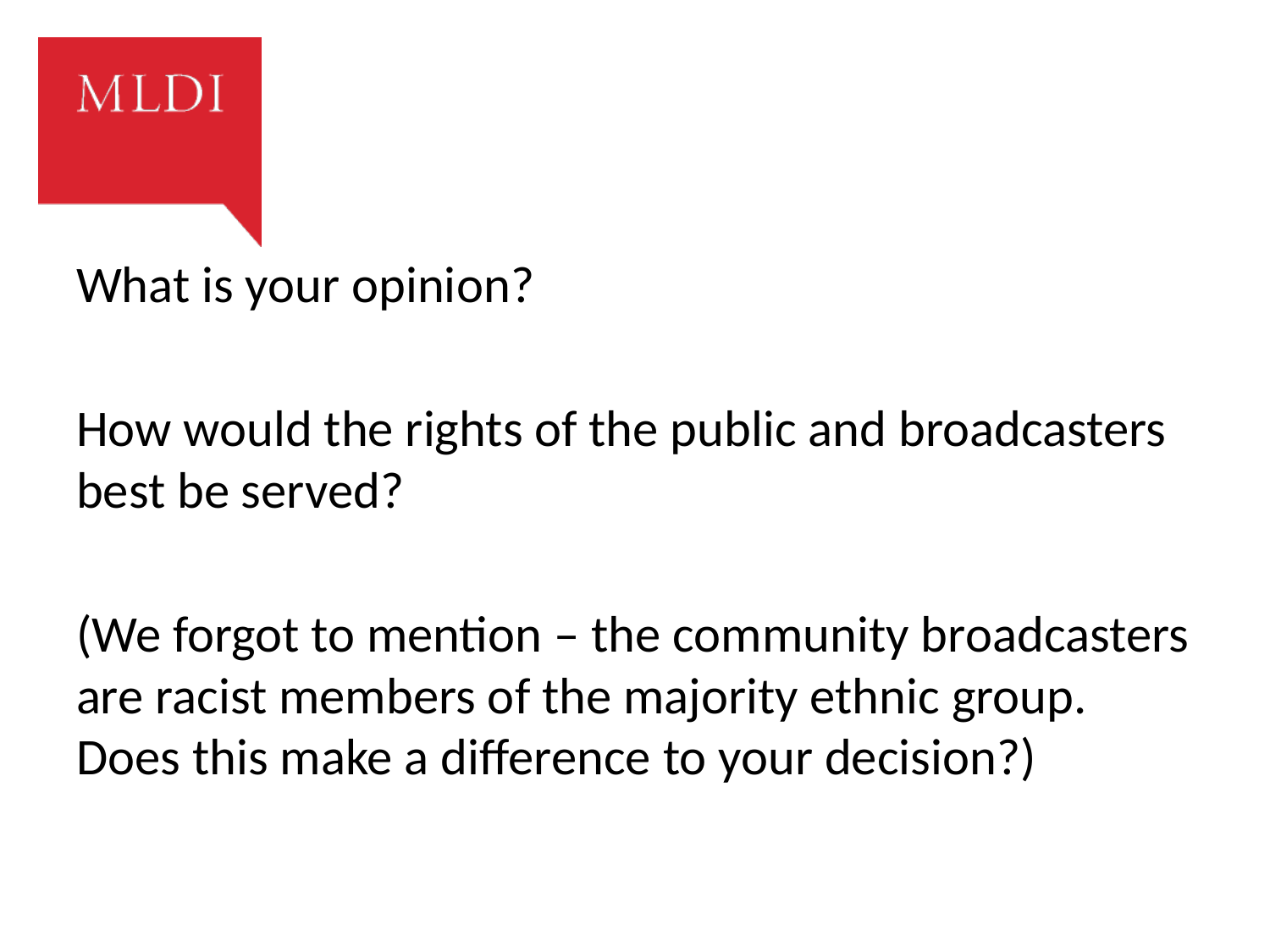

#
What is your opinion?

How would the rights of the public and broadcasters best be served?

(We forgot to mention – the community broadcasters are racist members of the majority ethnic group. Does this make a difference to your decision?)